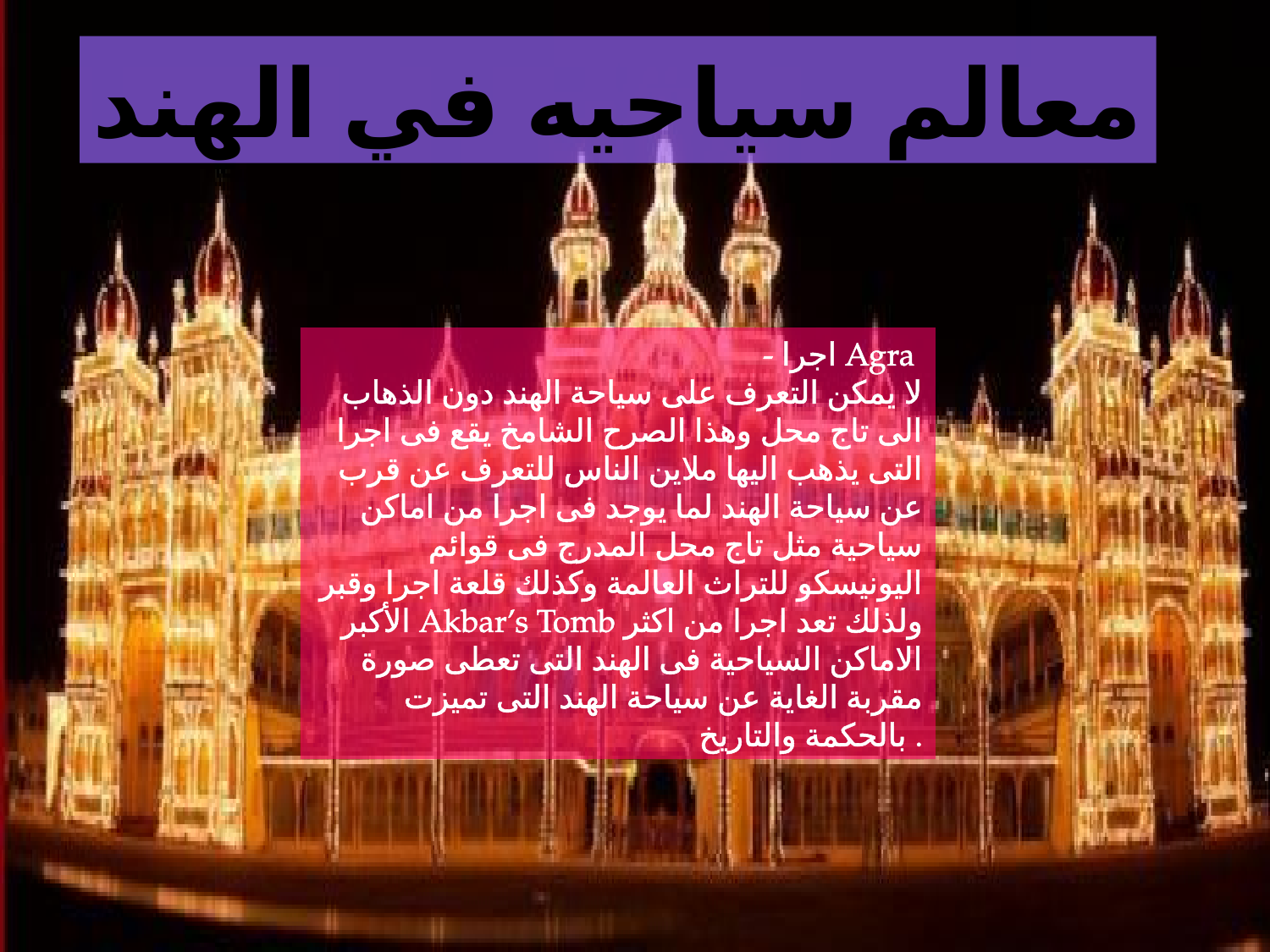

معالم سياحيه في الهند
- اجرا Agra
لا يمكن التعرف على سياحة الهند دون الذهاب الى تاج محل وهذا الصرح الشامخ يقع فى اجرا التى يذهب اليها ملاين الناس للتعرف عن قرب عن سياحة الهند لما يوجد فى اجرا من اماكن سياحية مثل تاج محل المدرج فى قوائم اليونيسكو للتراث العالمة وكذلك قلعة اجرا وقبر الأكبر Akbar’s Tomb ولذلك تعد اجرا من اكثر الاماكن السياحية فى الهند التى تعطى صورة مقربة الغاية عن سياحة الهند التى تميزت بالحكمة والتاريخ .